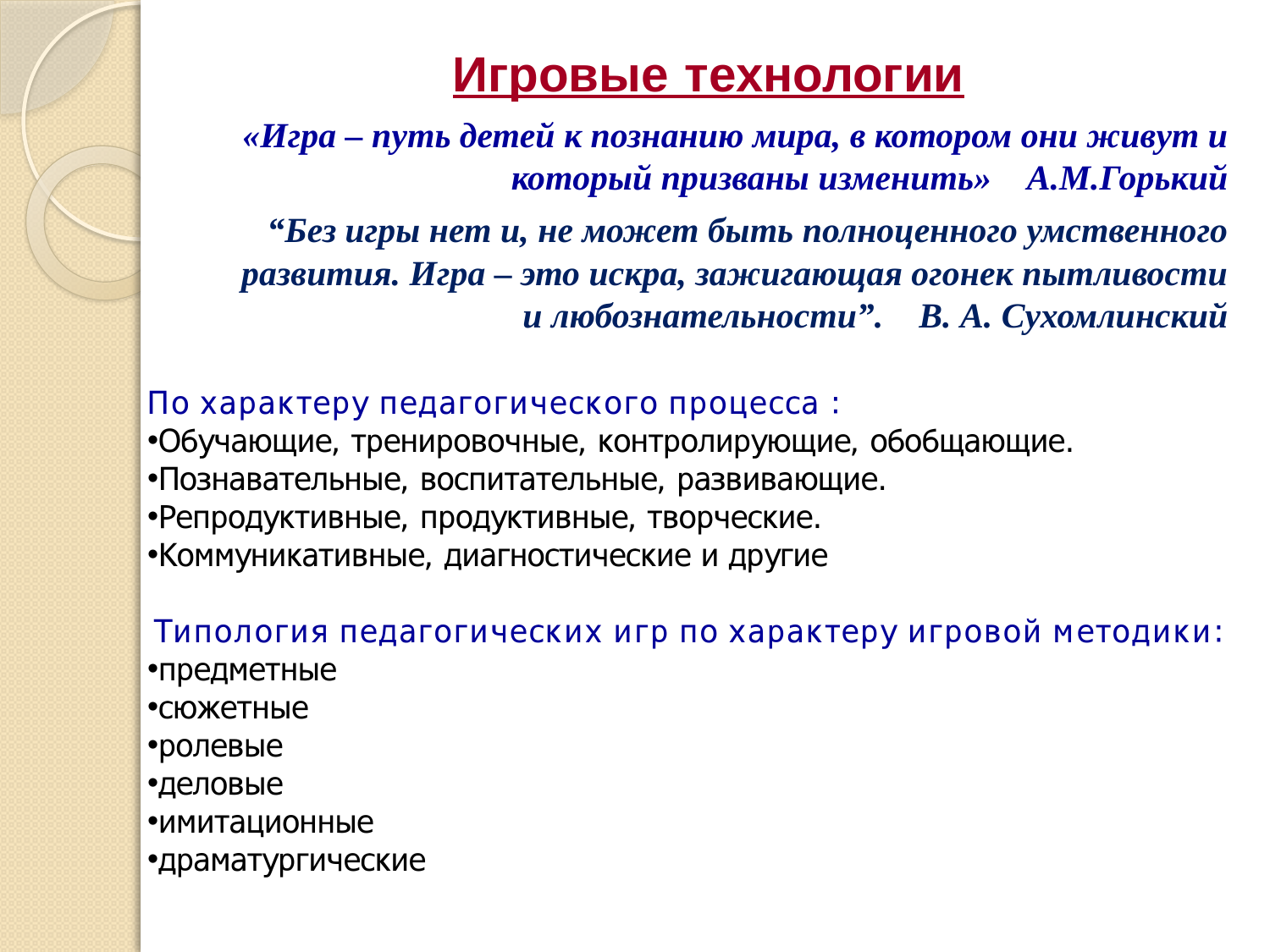

Игровые технологии
«Игра – путь детей к познанию мира, в котором они живут и который призваны изменить»    А.М.Горький
“Без игры нет и, не может быть полноценного умственного развития. Игра – это искра, зажигающая огонек пытливости и любознательности”.    В. А. Сухомлинский
По характеру педагогического процесса :
Обучающие, тренировочные, контролирующие, обобщающие.
Познавательные, воспитательные, развивающие.
Репродуктивные, продуктивные, творческие.
Коммуникативные, диагностические и другие

Типология педагогических игр по характеру игровой методики:
предметные
сюжетные
ролевые
деловые
имитационные
драматургические